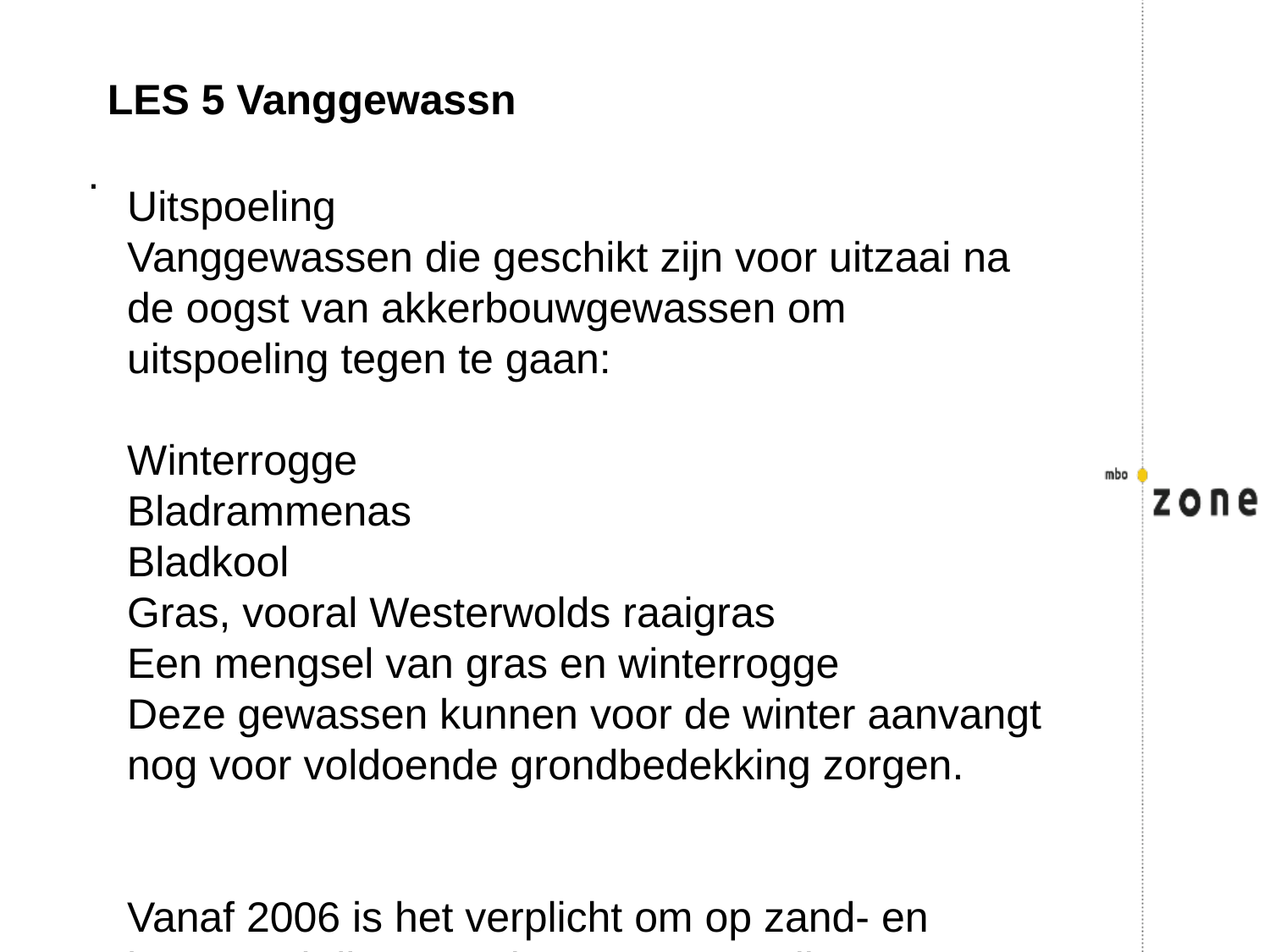

LES 5 Vanggewassn
.
Uitspoeling
Vanggewassen die geschikt zijn voor uitzaai na de oogst van akkerbouwgewassen om uitspoeling tegen te gaan:

Winterrogge
Bladrammenas
Bladkool
Gras, vooral Westerwolds raaigras
Een mengsel van gras en winterrogge
Deze gewassen kunnen voor de winter aanvangt nog voor voldoende grondbedekking zorgen.

Vanaf 2006 is het verplicht om op zand- en lössgrond direct na de oogst van snijmaïs een vanggewas in te zaaien om uitspoeling tegen te gaan.